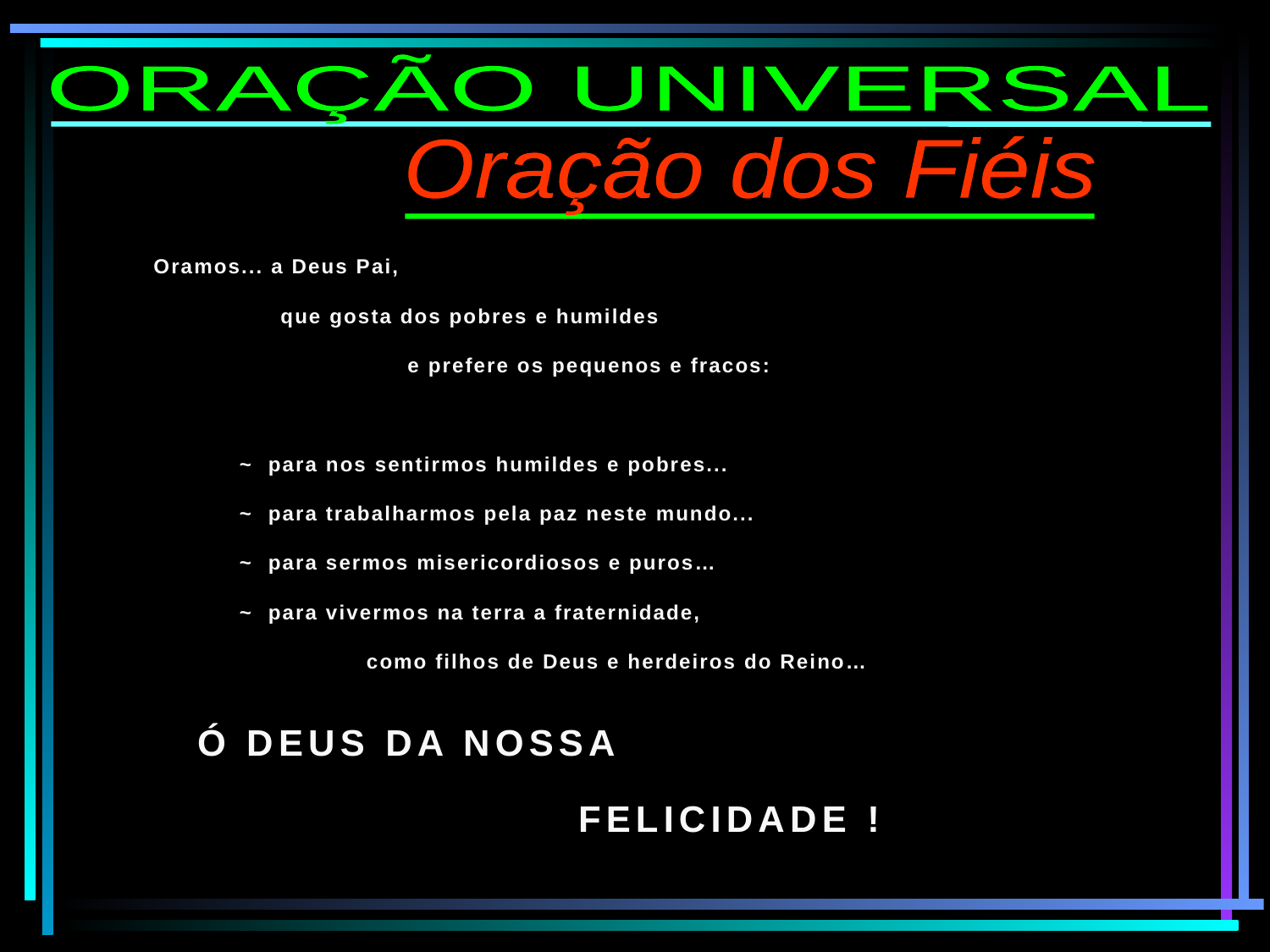

ORAÇÃO UNIVERSAL

Oração dos Fiéis

Oramos... a Deus Pai,
	que gosta dos pobres e humildes
		e prefere os pequenos e fracos:

   ~  para nos sentirmos humildes e pobres...
   ~  para trabalharmos pela paz neste mundo...
   ~  para sermos misericordiosos e puros…
   ~  para vivermos na terra a fraternidade,
	   como filhos de Deus e herdeiros do Reino…
Ó DEUS DA NOSSA
			FELICIDADE !